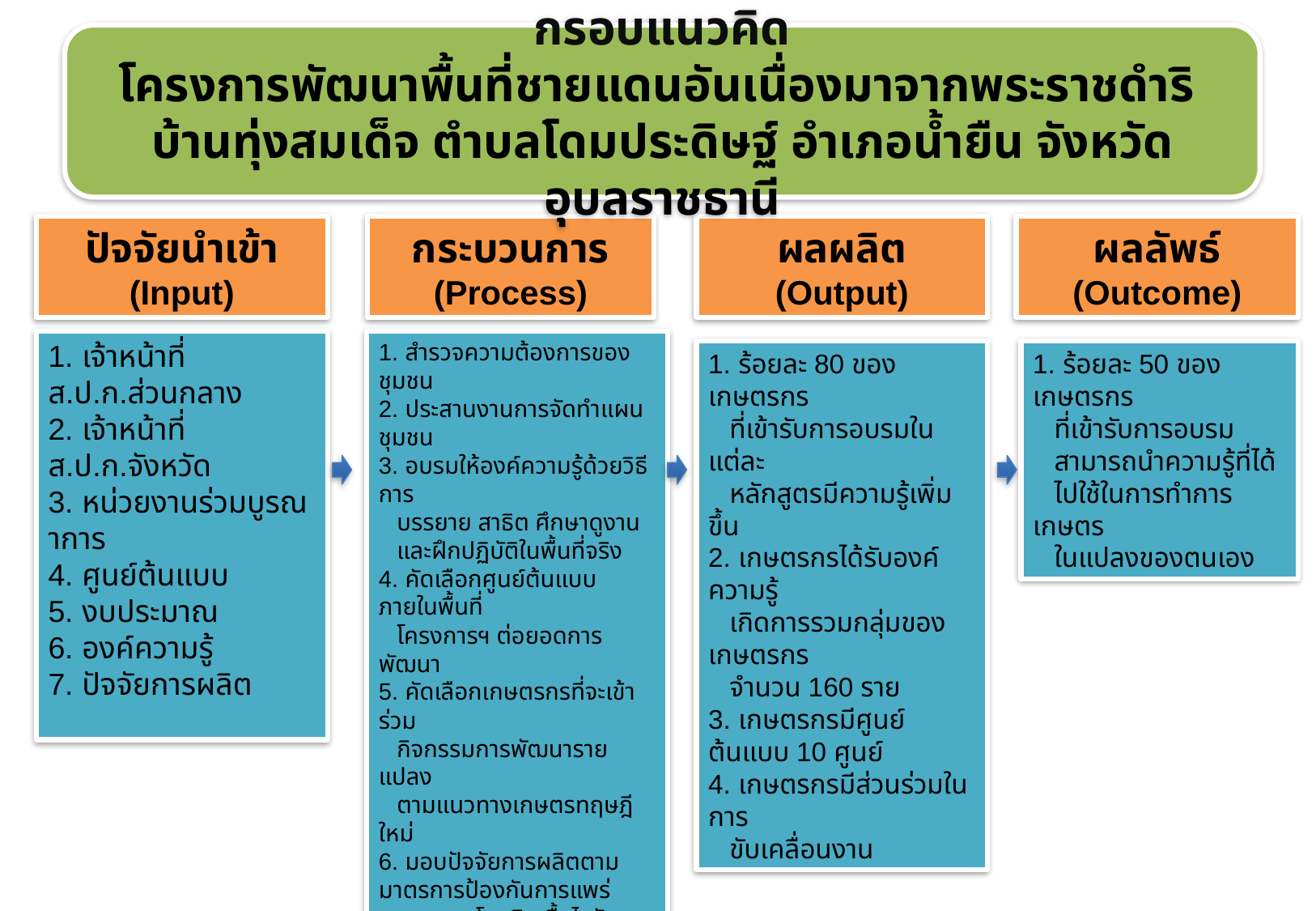

กรอบแนวคิด
โครงการพัฒนาพื้นที่ชายแดนอันเนื่องมาจากพระราชดำริ
บ้านทุ่งสมเด็จ ตำบลโดมประดิษฐ์ อำเภอน้ำยืน จังหวัดอุบลราชธานี

ปัจจัยนำเข้า
(Input)
1. เจ้าหน้าที่ ส.ป.ก.ส่วนกลาง
2. เจ้าหน้าที่ ส.ป.ก.จังหวัด
3. หน่วยงานร่วมบูรณาการ
4. ศูนย์ต้นแบบ
5. งบประมาณ
6. องค์ความรู้
7. ปัจจัยการผลิต

กระบวนการ
(Process)
ผลผลิต
(Output)
ผลลัพธ์
(Outcome)
1. สำรวจความต้องการของชุมชน
2. ประสานงานการจัดทำแผนชุมชน
3. อบรมให้องค์ความรู้ด้วยวิธีการ
   บรรยาย สาธิต ศึกษาดูงาน
   และฝึกปฏิบัติในพื้นที่จริง
4. คัดเลือกศูนย์ต้นแบบภายในพื้นที่
   โครงการฯ ต่อยอดการพัฒนา
5. คัดเลือกเกษตรกรที่จะเข้าร่วม
   กิจกรรมการพัฒนารายแปลง
   ตามแนวทางเกษตรทฤษฎีใหม่
6. มอบปัจจัยการผลิตตามมาตรการป้องกันการแพร่ระบาดของโรคติดเชื้อไวรัสโคโรนา 2019 (COVID - 19)   โดย
 - ประสานผู้นำชุมชนเพื่อเป็นตัวแทนรับมอบปัจจัยการผลิตให้แก่เกษตรกร
   - สนับสนุนปัจจัยการผลิตให้เกษตรกรแบ่งกลุ่มย่อย/รายบุคคล
   - ดำเนินการอื่นๆ ที่เหมาะสม
7. ติดตามประเมินผลกิจกรรม
1. ร้อยละ 80 ของเกษตรกร
   ที่เข้ารับการอบรมในแต่ละ
   หลักสูตรมีความรู้เพิ่มขึ้น
2. เกษตรกรได้รับองค์ความรู้
   เกิดการรวมกลุ่มของเกษตรกร
   จำนวน 160 ราย
3. เกษตรกรมีศูนย์ต้นแบบ 10 ศูนย์
4. เกษตรกรมีส่วนร่วมในการ
   ขับเคลื่อนงาน
1. ร้อยละ 50 ของเกษตรกร
   ที่เข้ารับการอบรม
   สามารถนำความรู้ที่ได้
   ไปใช้ในการทำการเกษตร
   ในแปลงของตนเอง